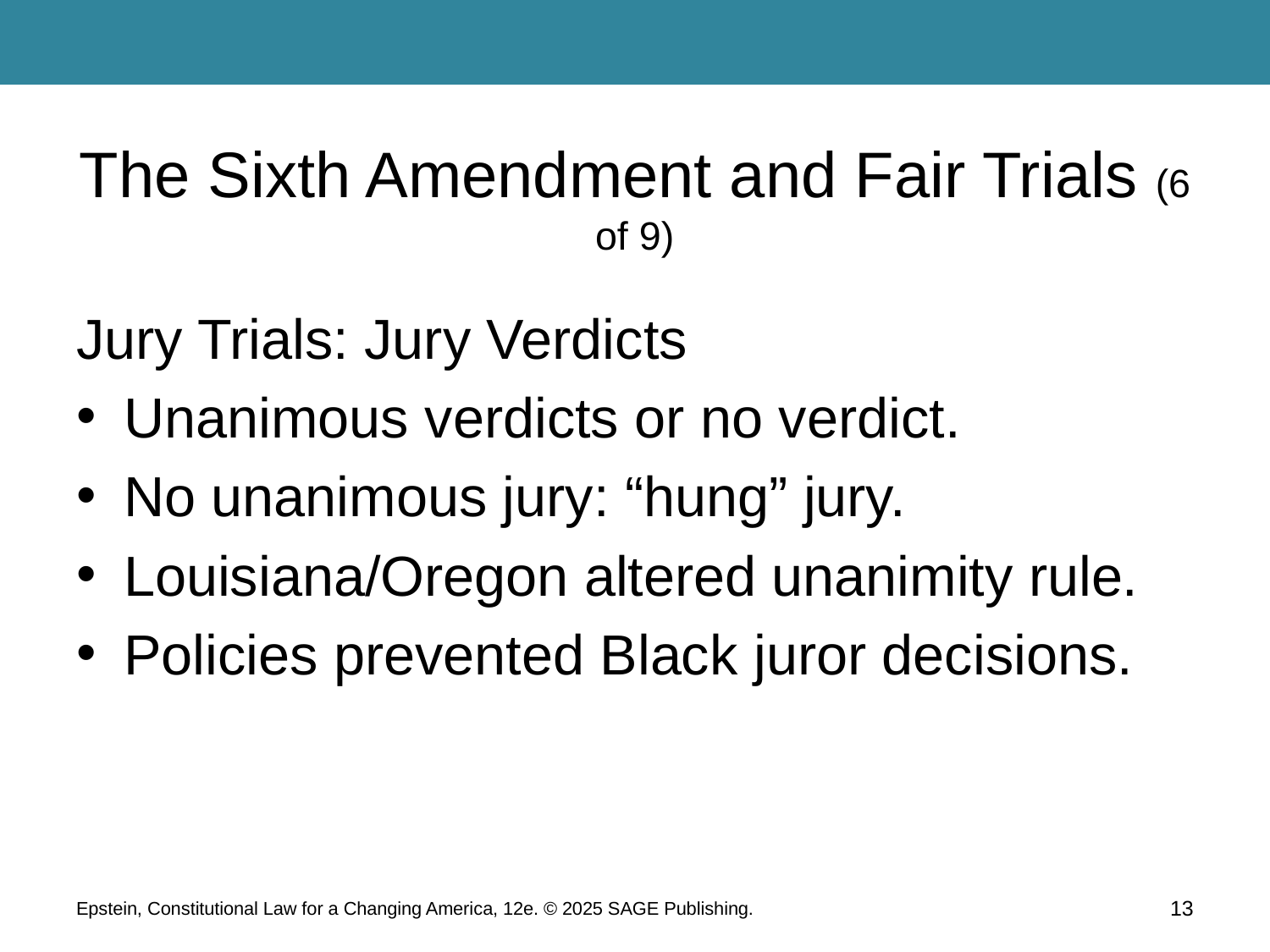

# The Sixth Amendment and Fair Trials (6 of 9)
Jury Trials: Jury Verdicts
Unanimous verdicts or no verdict.
No unanimous jury: “hung” jury.
Louisiana/Oregon altered unanimity rule.
Policies prevented Black juror decisions.

Epstein, Constitutional Law for a Changing America, 12e. © 2025 SAGE Publishing.
13